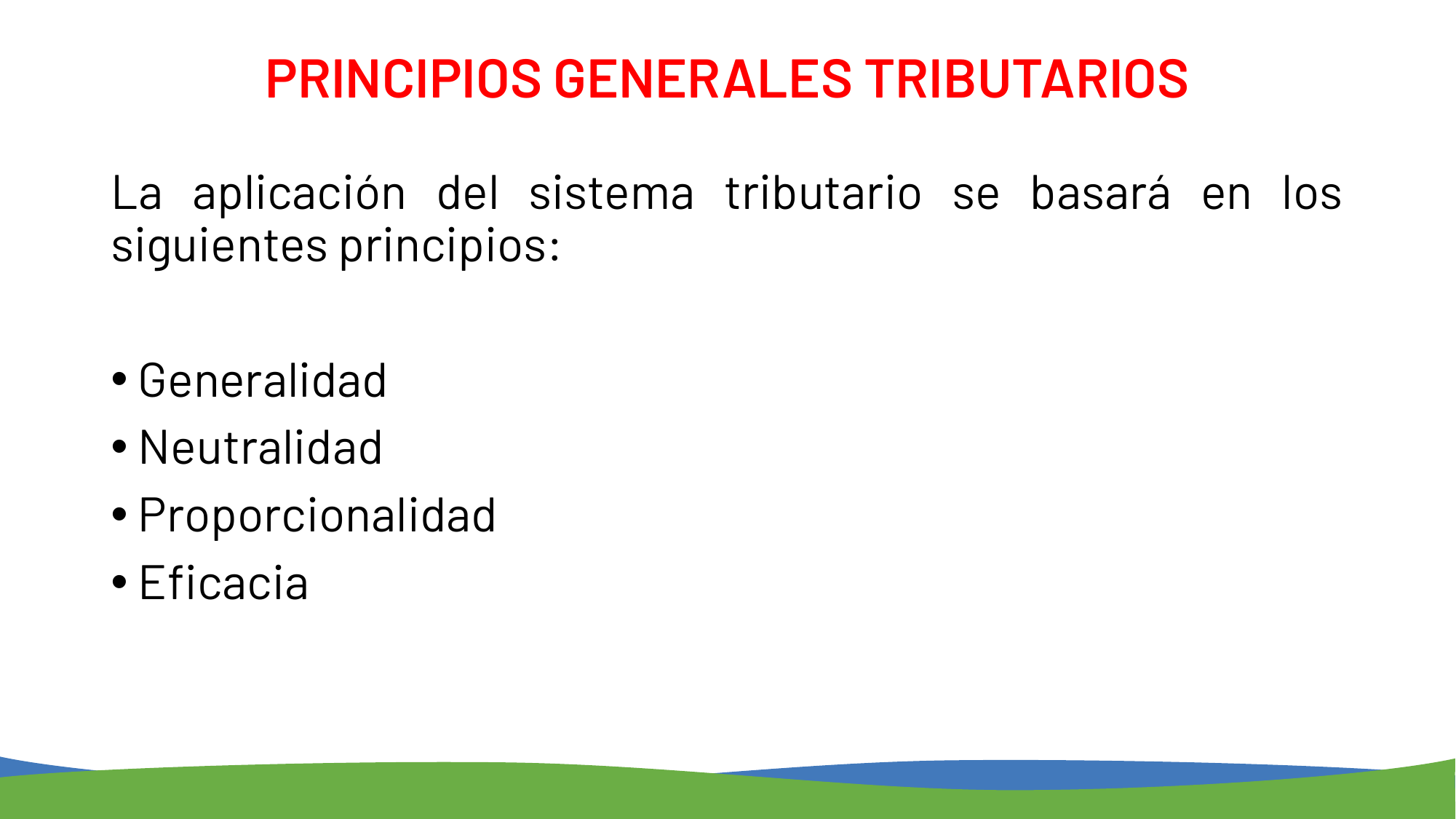

# PRINCIPIOS GENERALES TRIBUTARIOS
La aplicación del sistema tributario se basará en los siguientes principios:

Generalidad
Neutralidad
Proporcionalidad
Eficacia